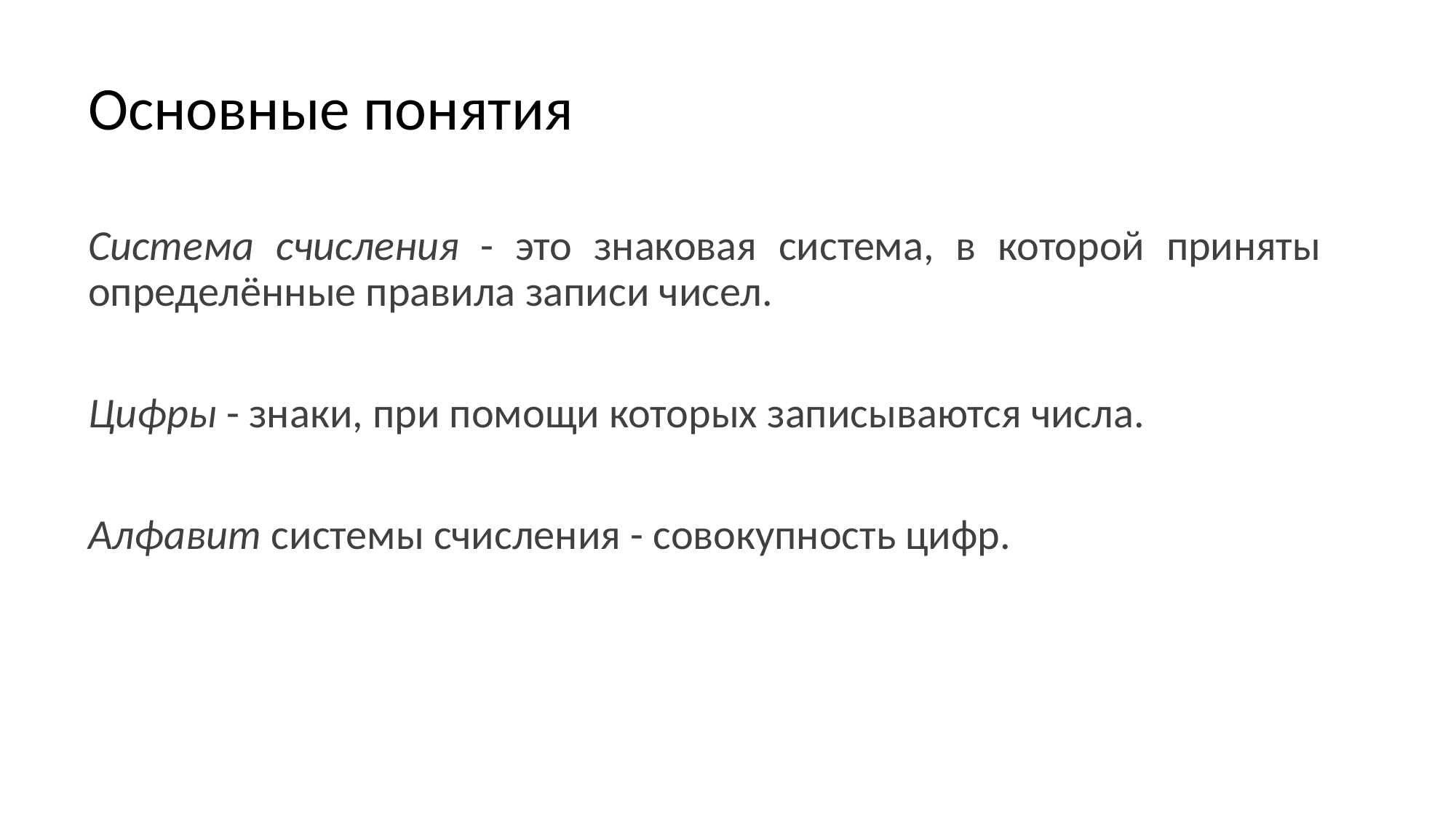

# Основные понятия
Система счисления - это знаковая система, в которой приняты определённые правила записи чисел.

Цифры - знаки, при помощи которых записываются числа.

Алфавит системы счисления - совокупность цифр.